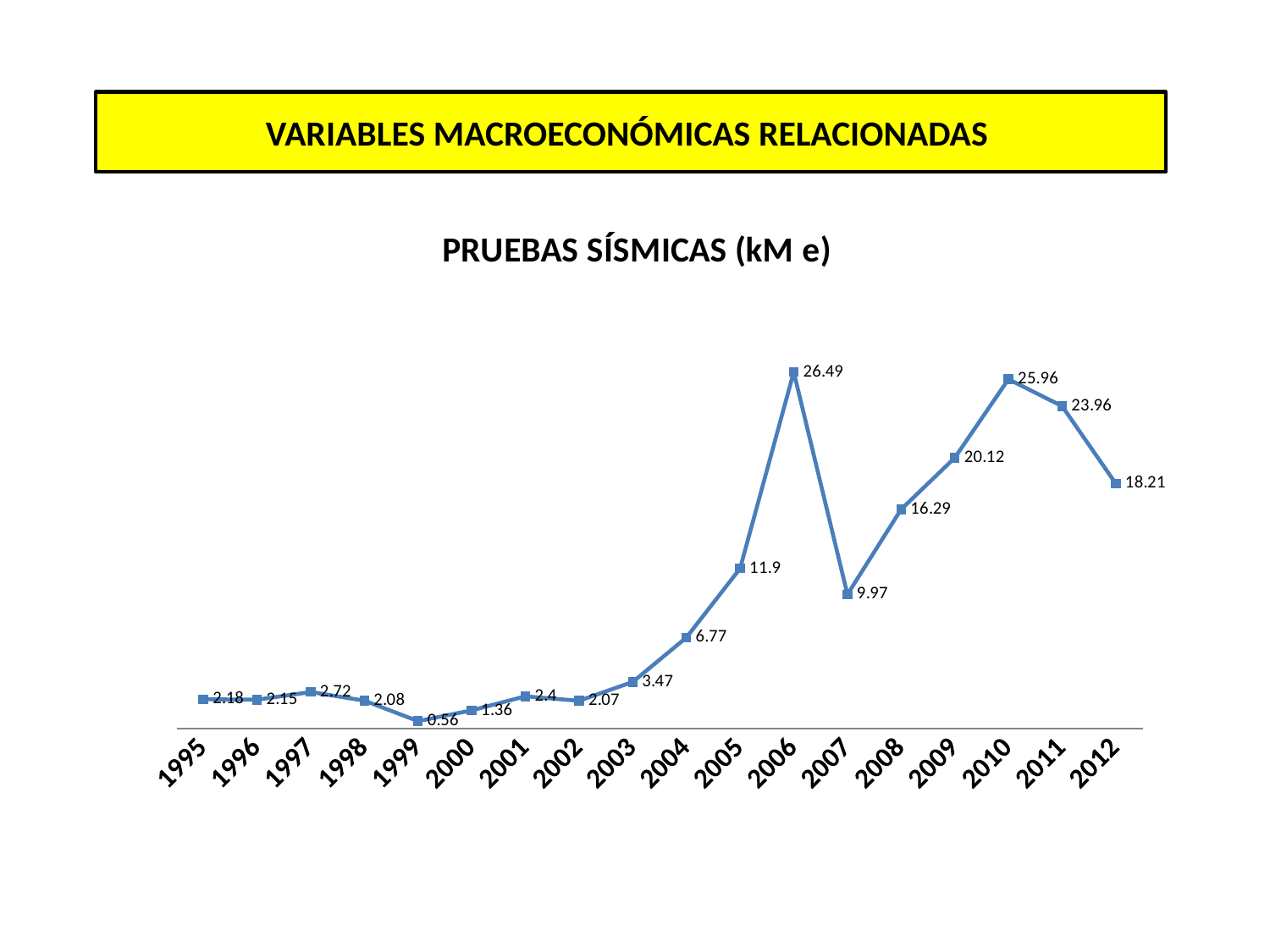

VARIABLES MACROECONÓMICAS RELACIONADAS

### Chart: PRUEBAS SÍSMICAS (kM e)

| Category |  |
|---|---|
| 1995 | 2.18 |
| 1996 | 2.15 |
| 1997 | 2.72 |
| 1998 | 2.08 |
| 1999 | 0.56 |
| 2000 | 1.36 |
| 2001 | 2.4 |
| 2002 | 2.07 |
| 2003 | 3.47 |
| 2004 | 6.77 |
| 2005 | 11.9 |
| 2006 | 26.49 |
| 2007 | 9.97 |
| 2008 | 16.29 |
| 2009 | 20.12 |
| 2010 | 25.96 |
| 2011 | 23.96 |
| 2012 | 18.21 |